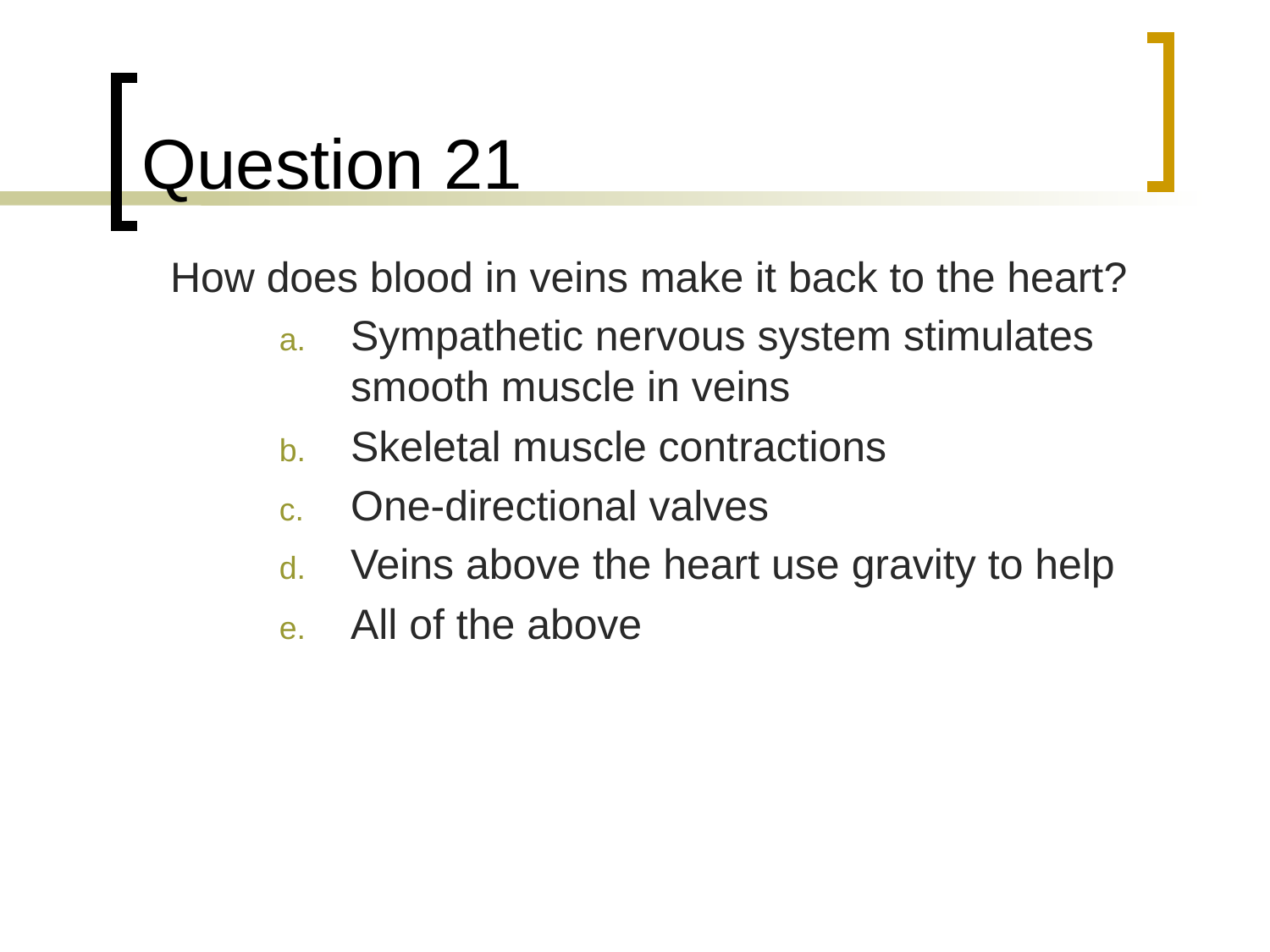

# Question 21
	How does blood in veins make it back to the heart?
Sympathetic nervous system stimulates smooth muscle in veins
Skeletal muscle contractions
One-directional valves
Veins above the heart use gravity to help
All of the above